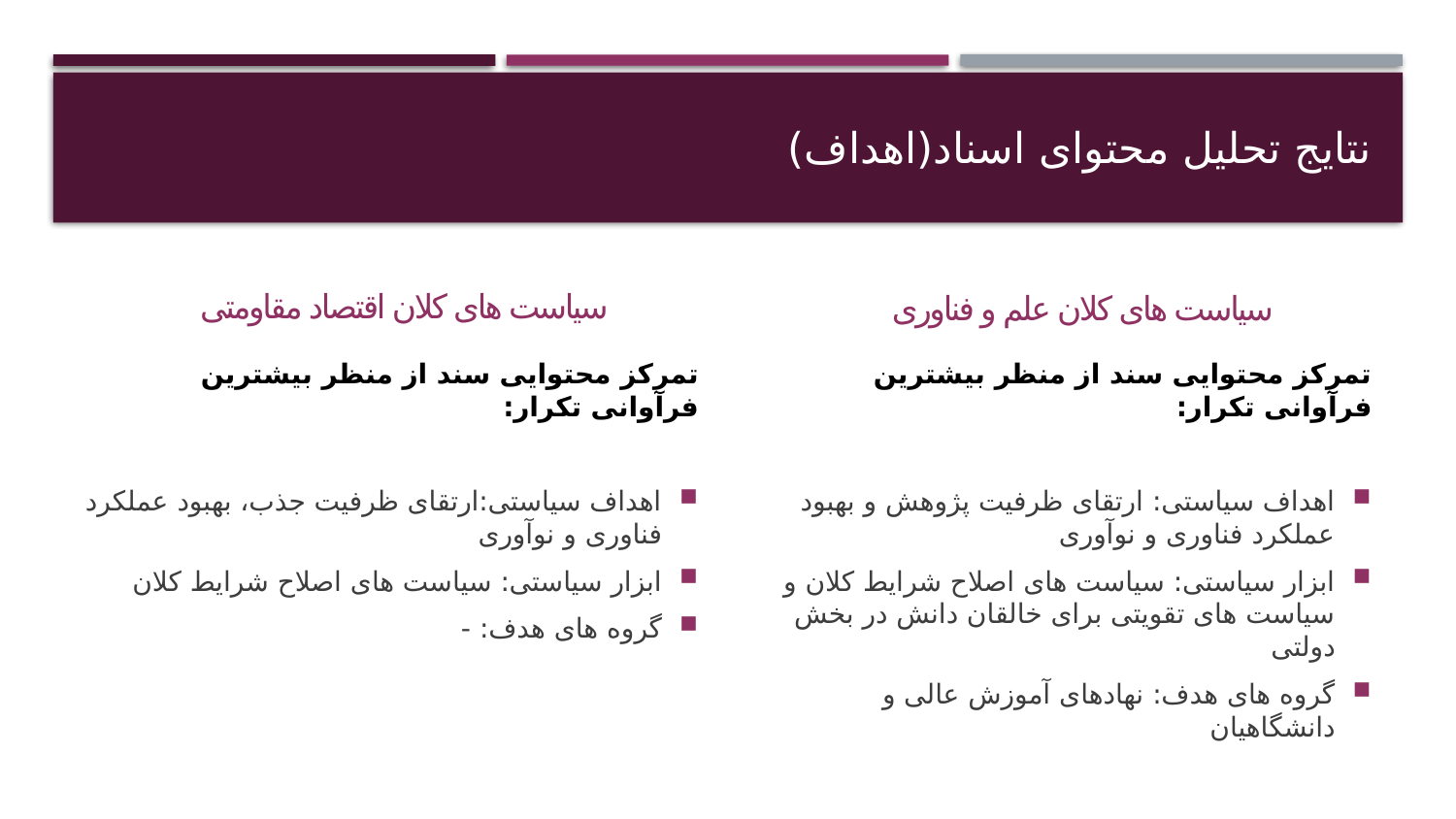

# نتایج تحلیل محتوای اسناد(اهداف)
سیاست های کلان اقتصاد مقاومتی
سیاست های کلان علم و فناوری
تمرکز محتوایی سند از منظر بیشترین فرآوانی تکرار:

اهداف سیاستی:ارتقای ظرفیت جذب، بهبود عملکرد فناوری و نوآوری
ابزار سیاستی: سیاست های اصلاح شرایط کلان
گروه های هدف: -

تمرکز محتوایی سند از منظر بیشترین فرآوانی تکرار:

اهداف سیاستی: ارتقای ظرفیت پژوهش و بهبود عملکرد فناوری و نوآوری
ابزار سیاستی: سیاست های اصلاح شرایط کلان و سیاست های تقویتی برای خالقان دانش در بخش دولتی
گروه های هدف: نهادهای آموزش عالی و دانشگاهیان